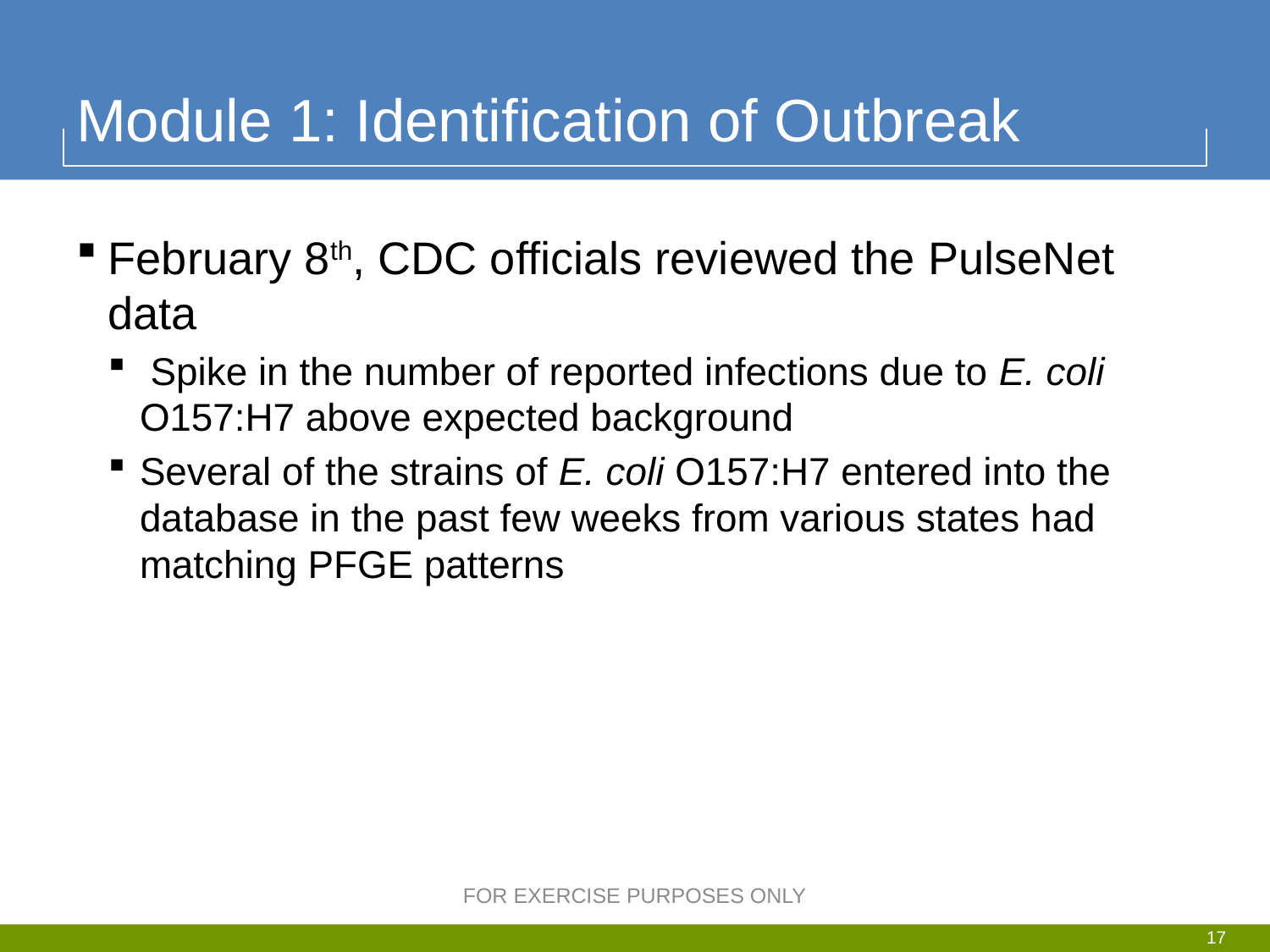

# Module 1: Identification of Outbreak
February 8th, CDC officials reviewed the PulseNet data
 Spike in the number of reported infections due to E. coli O157:H7 above expected background
Several of the strains of E. coli O157:H7 entered into the database in the past few weeks from various states had matching PFGE patterns

FOR EXERCISE PURPOSES ONLY